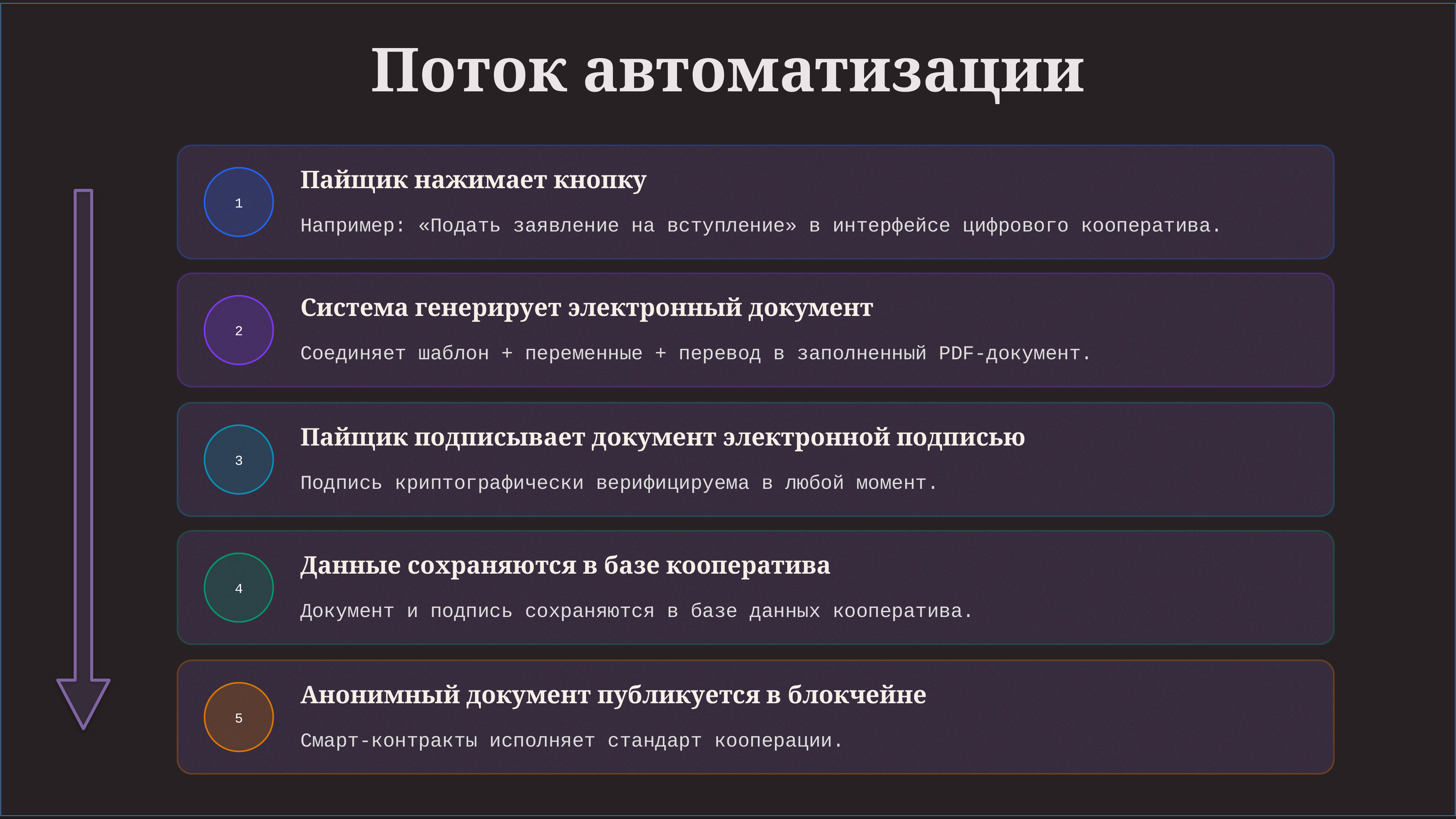

Поток автоматизации

Пайщик нажимает кнопку

1
Например: «Подать заявление на вступление» в интерфейсе цифрового кооператива.

Система генерирует электронный документ

2
Соединяет шаблон + переменные + перевод в заполненный PDF-документ.

Пайщик подписывает документ электронной подписью

3
Подпись криптографически верифицируема в любой момент.

Данные сохраняются в базе кооператива

4
Документ и подпись сохраняются в базе данных кооператива.

Анонимный документ публикуется в блокчейне

5
Смарт-контракты исполняет стандарт кооперации.